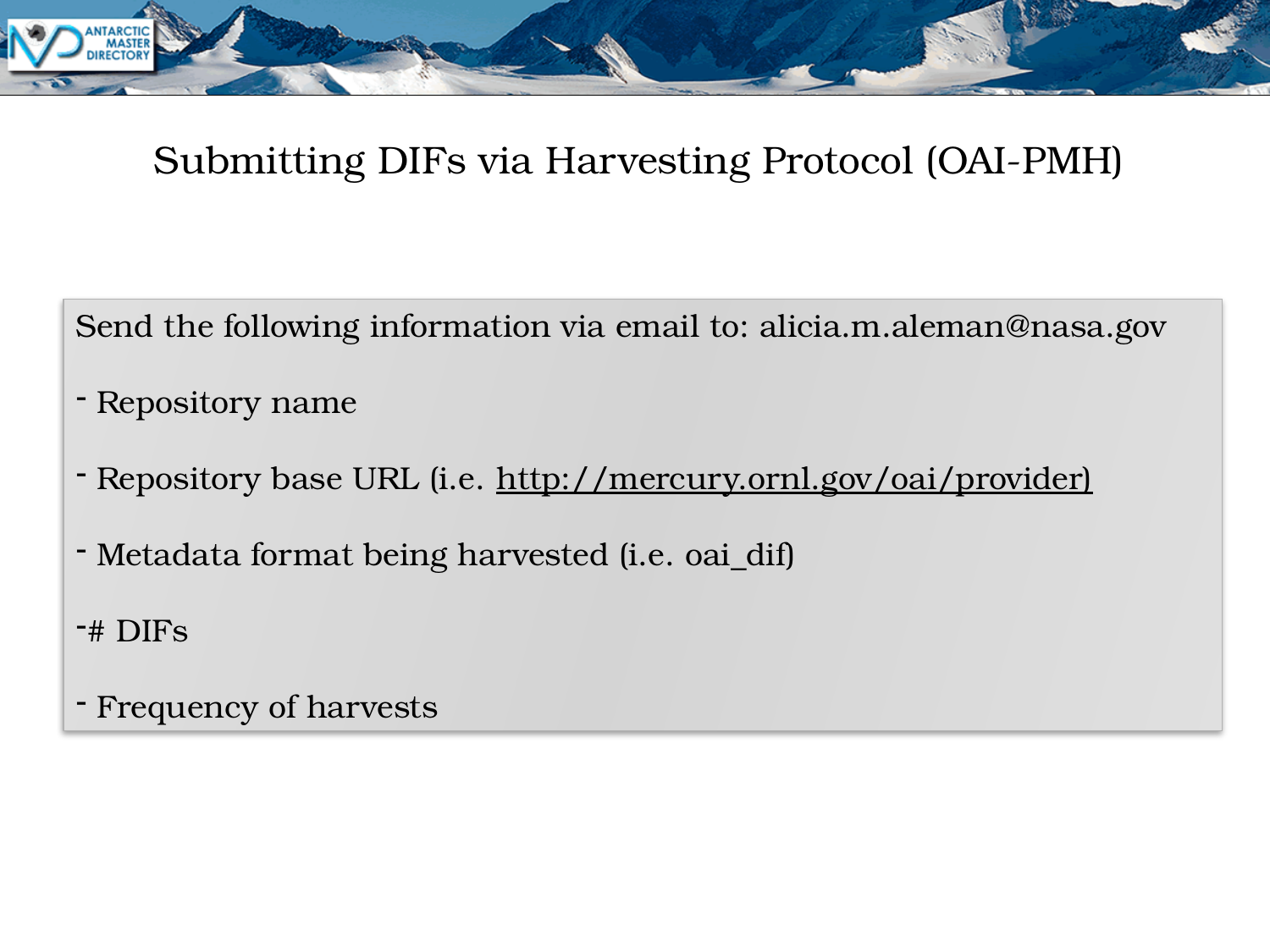

# Submitting DIFs via Harvesting Protocol (OAI-PMH)
Send the following information via email to: alicia.m.aleman@nasa.gov

 Repository name

 Repository base URL (i.e. http://mercury.ornl.gov/oai/provider)

 Metadata format being harvested (i.e. oai_dif)

# DIFs

 Frequency of harvests